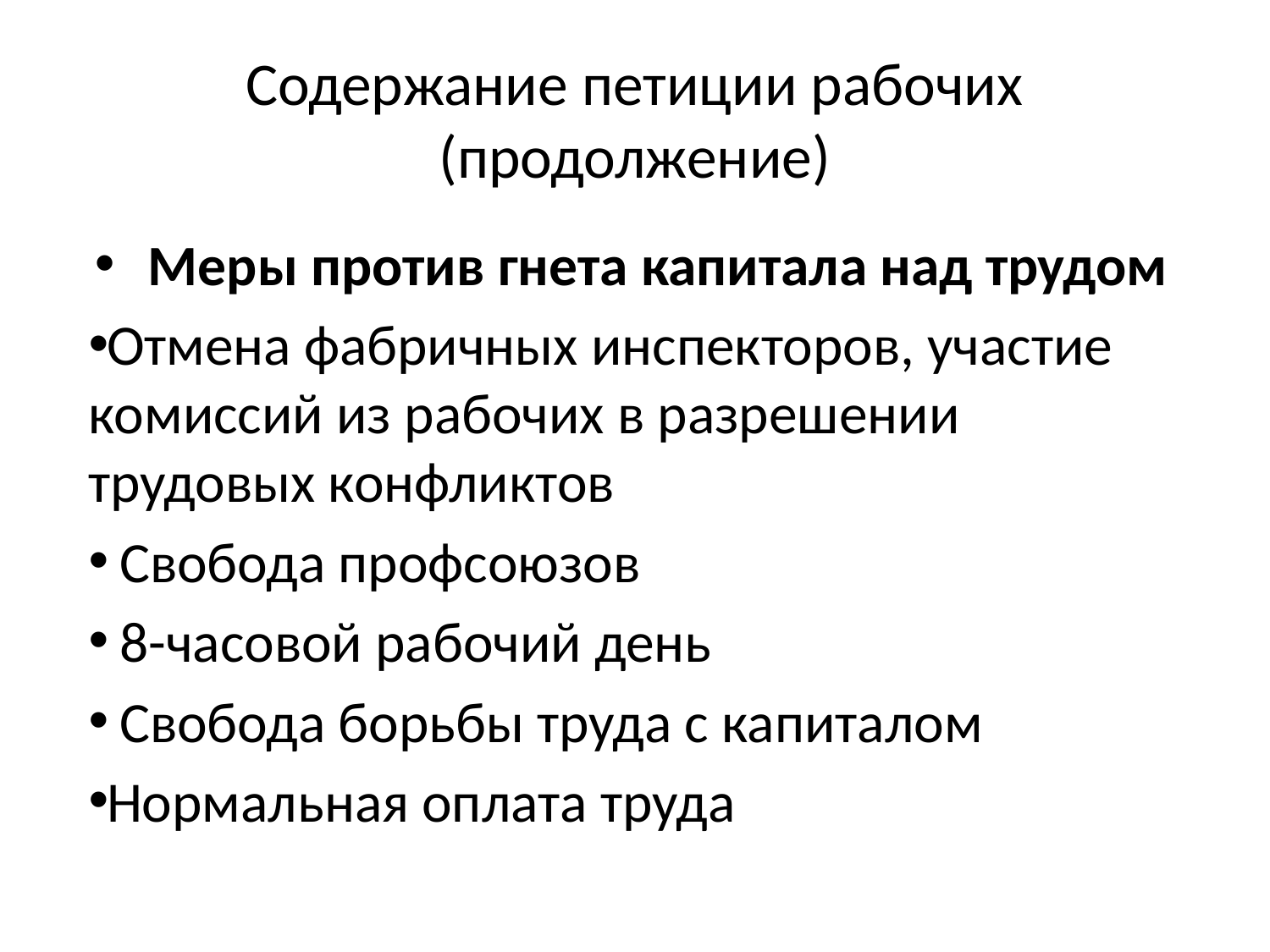

# Содержание петиции рабочих (продолжение)
Меры против гнета капитала над трудом
Отмена фабричных инспекторов, участие комиссий из рабочих в разрешении трудовых конфликтов
 Свобода профсоюзов
 8-часовой рабочий день
 Свобода борьбы труда с капиталом
Нормальная оплата труда